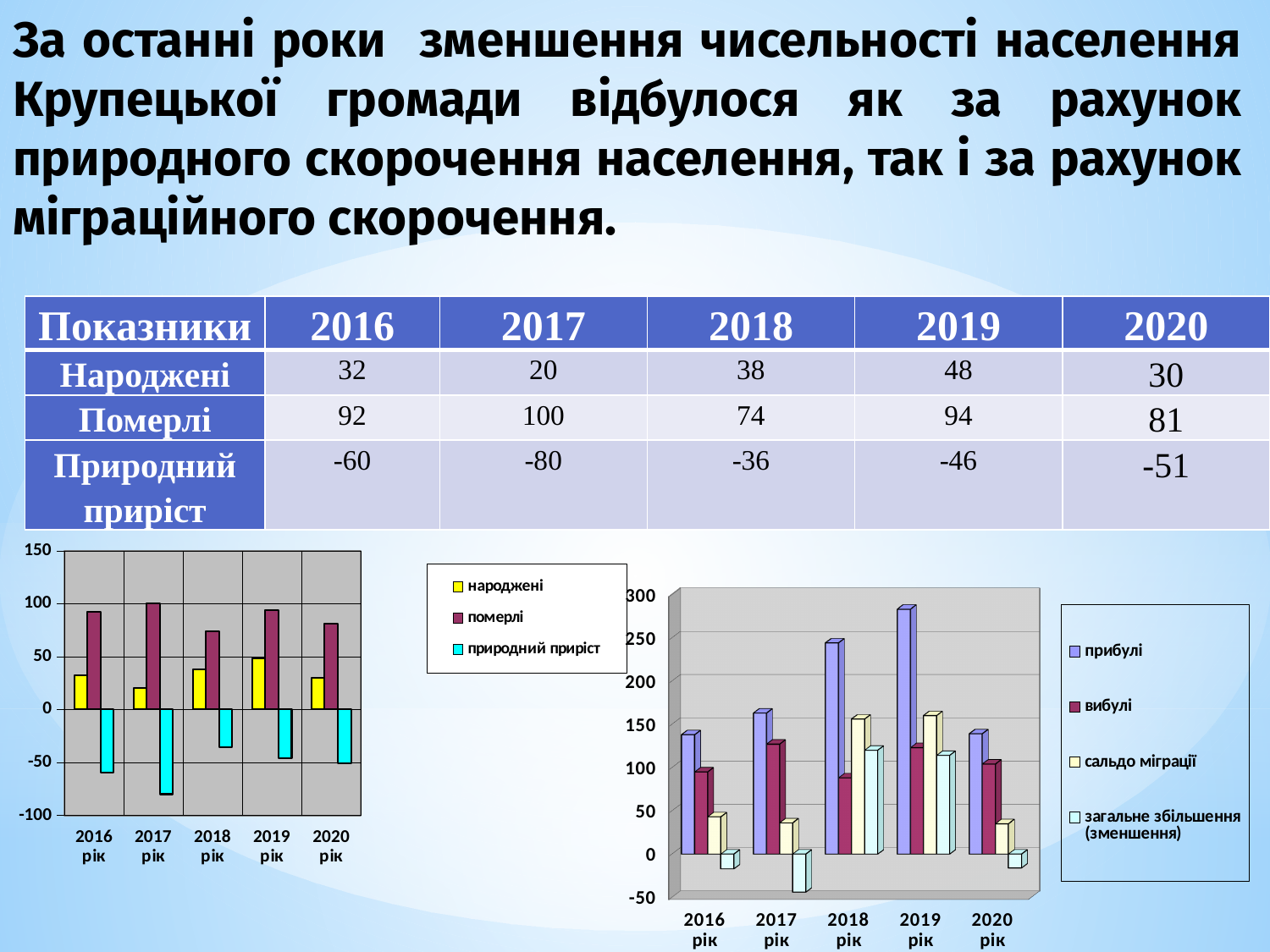

# За останні роки  зменшення чисельності населення Крупецької громади відбулося як за рахунок природного скорочення населення, так і за рахунок міграційного скорочення.
| Показники | 2016 | 2017 | 2018 | 2019 | 2020 |
| --- | --- | --- | --- | --- | --- |
| Народжені | 32 | 20 | 38 | 48 | 30 |
| Померлі | 92 | 100 | 74 | 94 | 81 |
| Природний приріст | -60 | -80 | -36 | -46 | -51 |

### Chart

| Category | народжені | померлі | природний приріст |
|---|---|---|---|
| 2016 рік | 32.0 | 92.0 | -60.0 |
| 2017 рік | 20.0 | 100.0 | -80.0 |
| 2018 рік | 38.0 | 74.0 | -36.0 |
| 2019 рік | 48.0 | 94.0 | -46.0 |
| 2020 рік | 30.0 | 81.0 | -51.0 |

[unsupported chart]